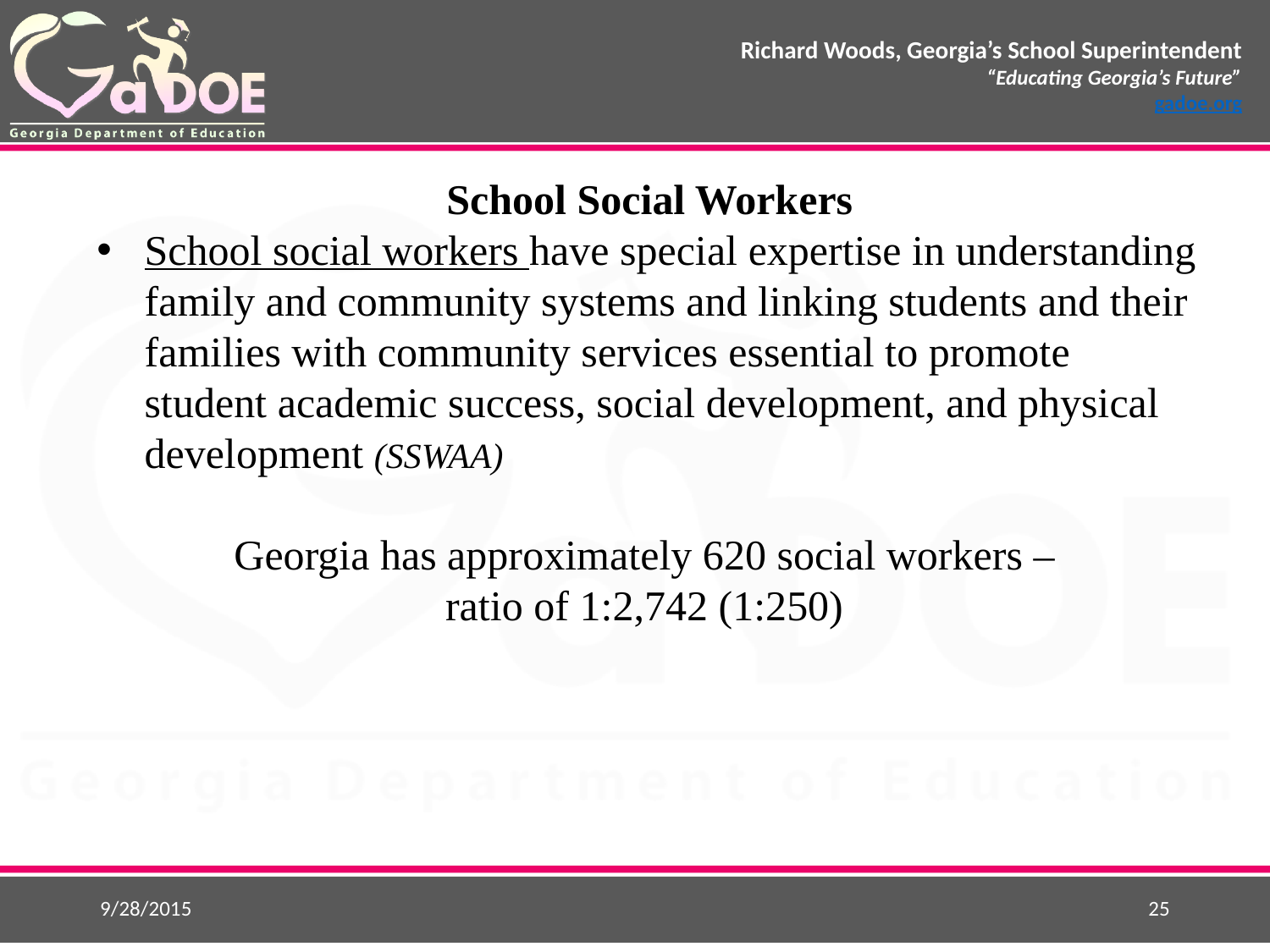

School Social Workers
School social workers have special expertise in understanding family and community systems and linking students and their families with community services essential to promote student academic success, social development, and physical development (SSWAA)

Georgia has approximately 620 social workers –
ratio of 1:2,742 (1:250)
9/28/2015
25